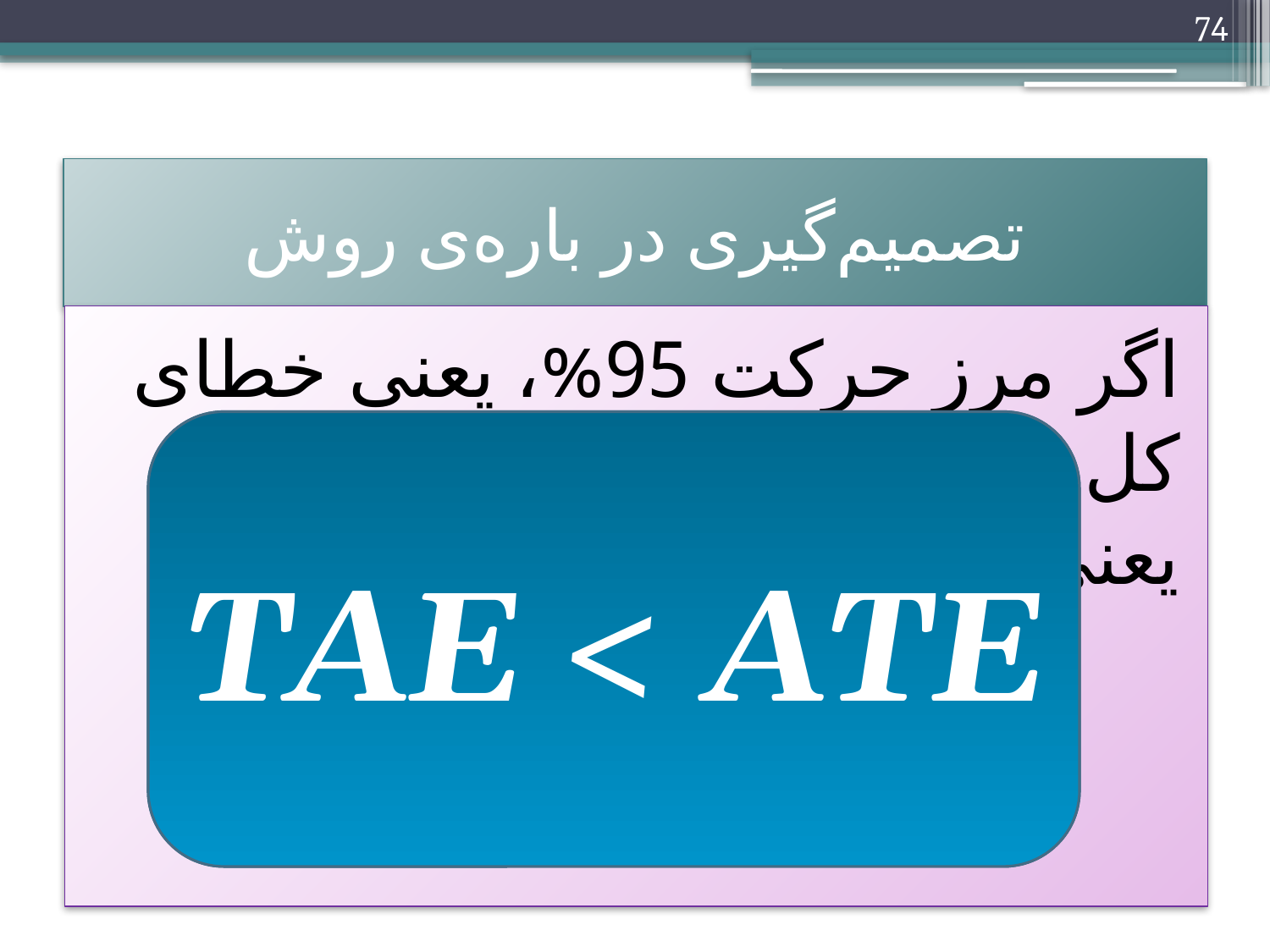

74
# تصمیم‌گیری در باره‌ی روش
اگر مرز حرکت 95%، یعنی خطای کل ما، کوچکتر از عرض جاده، یعنی خطای کل مجاز، باشد:
پذیرفته
TE < TEa
TAE < ATE